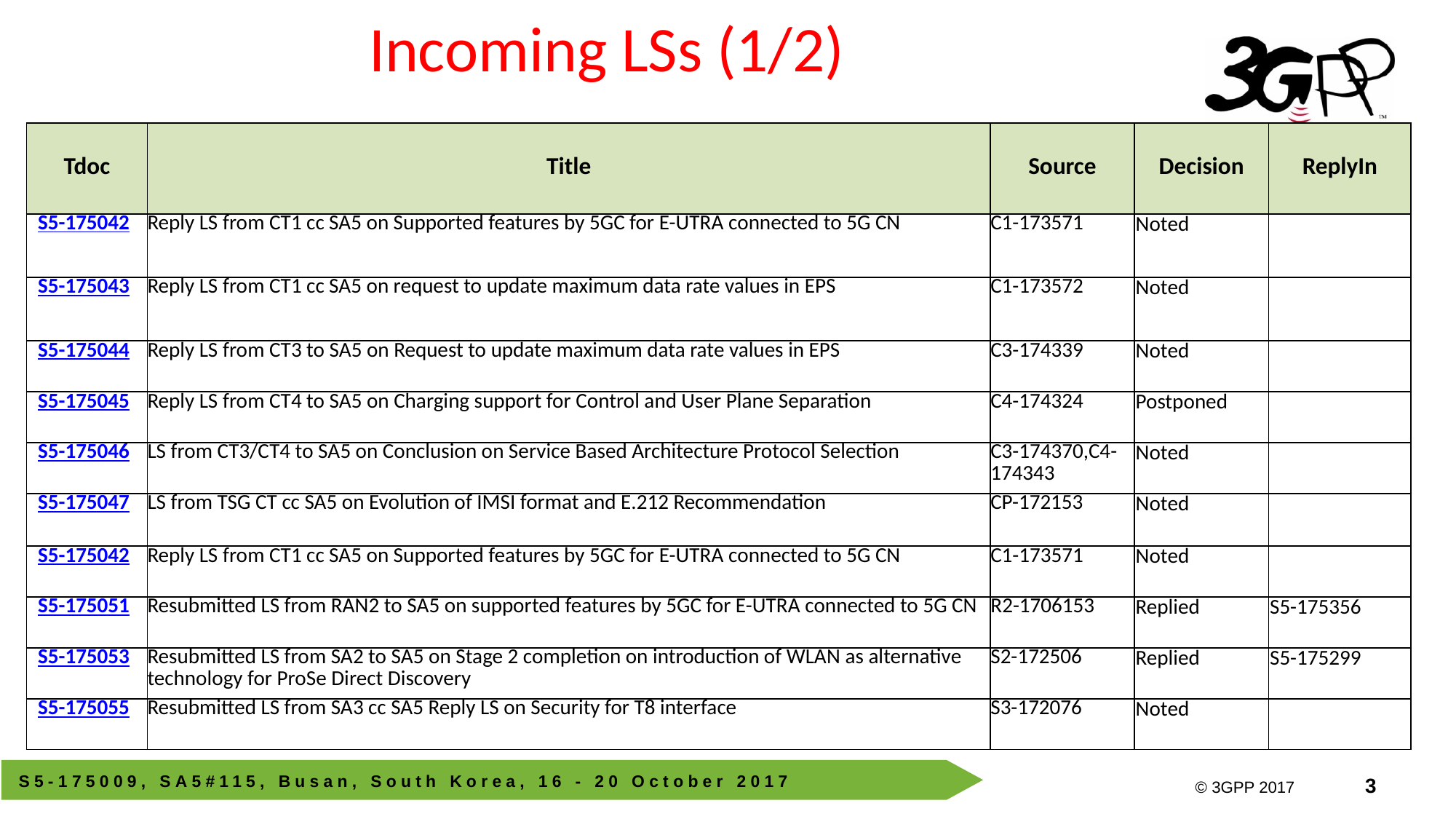

# Incoming LSs (1/2)
| Tdoc | Title | Source | Decision | ReplyIn |
| --- | --- | --- | --- | --- |
| S5-175042 | Reply LS from CT1 cc SA5 on Supported features by 5GC for E-UTRA connected to 5G CN | C1-173571 | Noted |  |
| S5-175043 | Reply LS from CT1 cc SA5 on request to update maximum data rate values in EPS | C1-173572 | Noted |  |
| S5-175044 | Reply LS from CT3 to SA5 on Request to update maximum data rate values in EPS | C3-174339 | Noted |  |
| S5-175045 | Reply LS from CT4 to SA5 on Charging support for Control and User Plane Separation | C4-174324 | Postponed |  |
| S5-175046 | LS from CT3/CT4 to SA5 on Conclusion on Service Based Architecture Protocol Selection | C3-174370,C4-174343 | Noted |  |
| S5-175047 | LS from TSG CT cc SA5 on Evolution of IMSI format and E.212 Recommendation | CP-172153 | Noted |  |
| S5-175042 | Reply LS from CT1 cc SA5 on Supported features by 5GC for E-UTRA connected to 5G CN | C1-173571 | Noted |  |
| S5-175051 | Resubmitted LS from RAN2 to SA5 on supported features by 5GC for E-UTRA connected to 5G CN | R2-1706153 | Replied | S5-175356 |
| S5-175053 | Resubmitted LS from SA2 to SA5 on Stage 2 completion on introduction of WLAN as alternative technology for ProSe Direct Discovery | S2-172506 | Replied | S5-175299 |
| S5-175055 | Resubmitted LS from SA3 cc SA5 Reply LS on Security for T8 interface | S3-172076 | Noted |  |